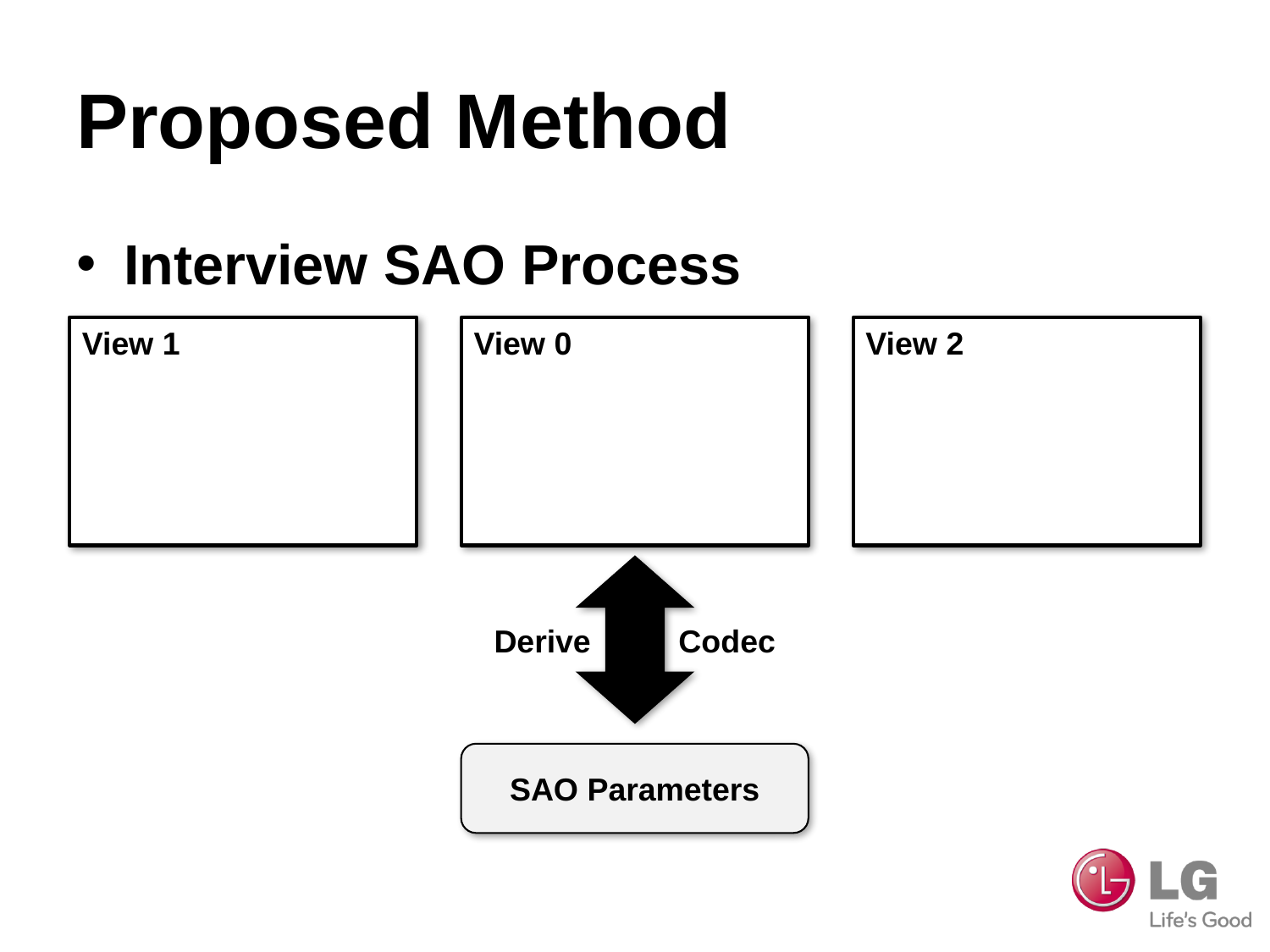

# Proposed Method
Interview SAO Process

View 1
View 0
View 2

Derive
Codec
SAO Parameters